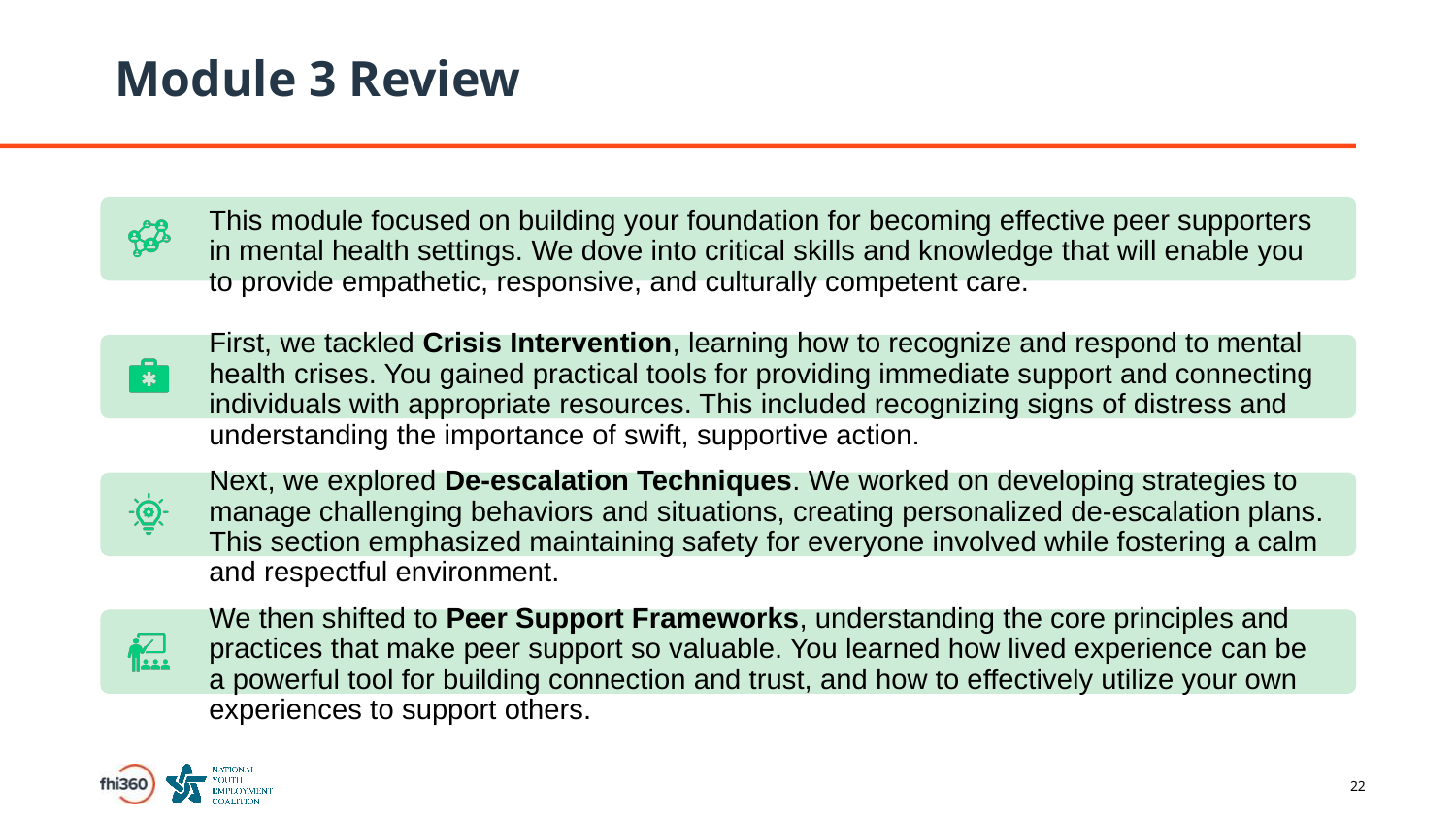

# Module 3 Review
This module focused on building your foundation for becoming effective peer supporters in mental health settings. We dove into critical skills and knowledge that will enable you to provide empathetic, responsive, and culturally competent care.
First, we tackled Crisis Intervention, learning how to recognize and respond to mental health crises. You gained practical tools for providing immediate support and connecting individuals with appropriate resources. This included recognizing signs of distress and understanding the importance of swift, supportive action.
Next, we explored De-escalation Techniques. We worked on developing strategies to manage challenging behaviors and situations, creating personalized de-escalation plans. This section emphasized maintaining safety for everyone involved while fostering a calm and respectful environment.
We then shifted to Peer Support Frameworks, understanding the core principles and practices that make peer support so valuable. You learned how lived experience can be a powerful tool for building connection and trust, and how to effectively utilize your own experiences to support others.